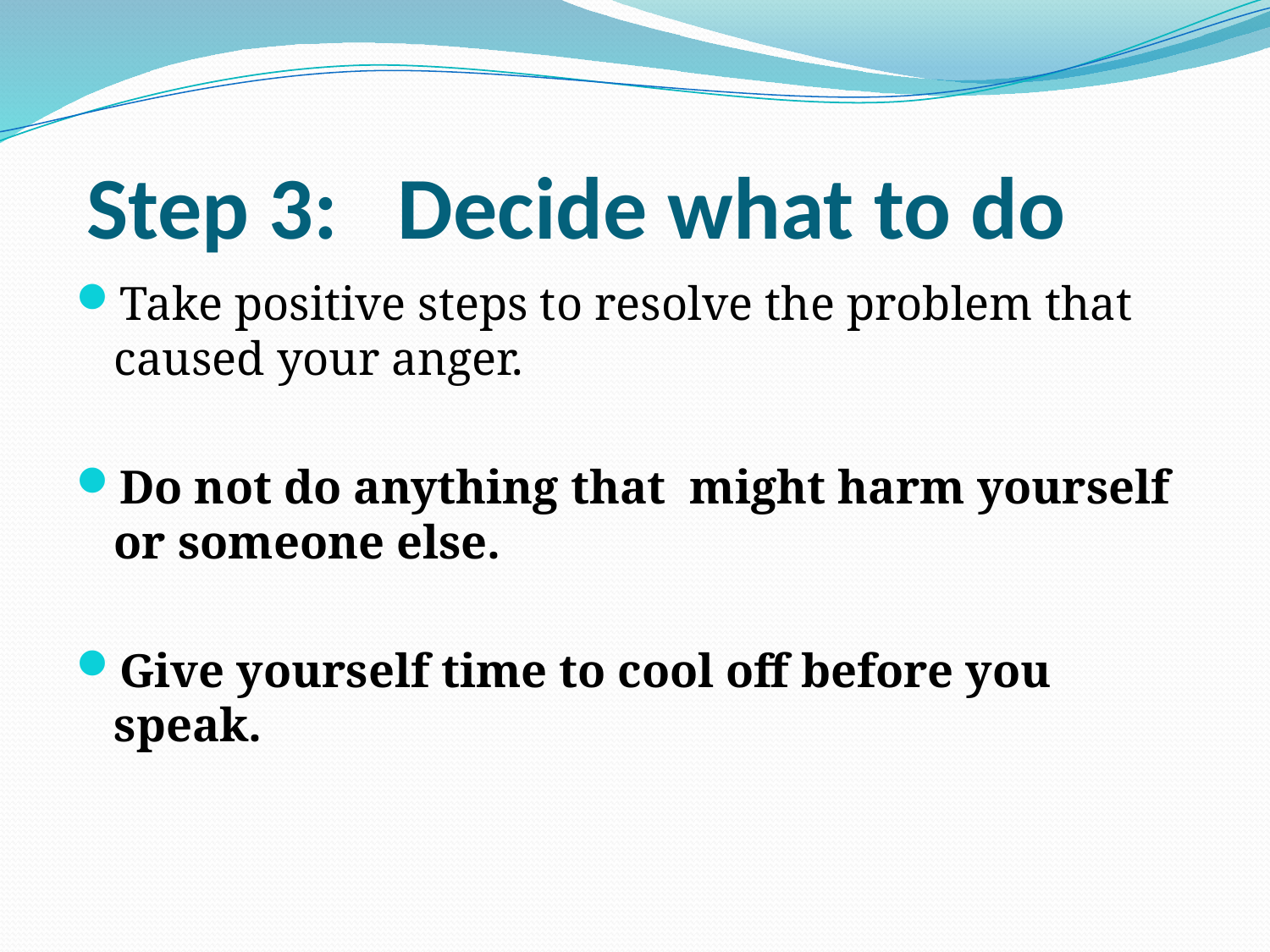

# Step 3:   Decide what to do
Take positive steps to resolve the problem that caused your anger.

Do not do anything that  might harm yourself or someone else.

Give yourself time to cool off before you speak.